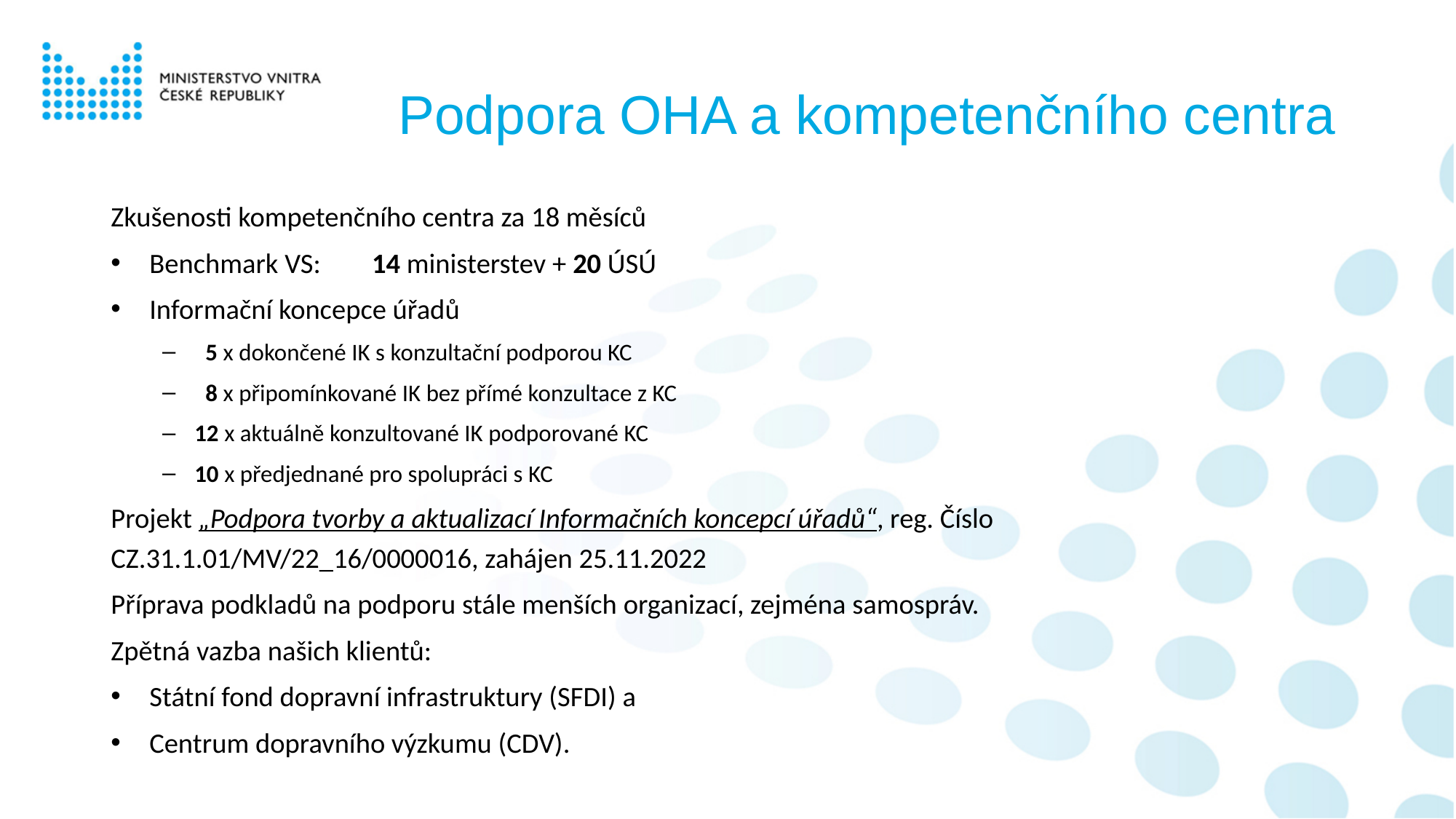

# Podpora OHA a kompetenčního centra
Zkušenosti kompetenčního centra za 18 měsíců
Benchmark VS: 	 14 ministerstev + 20 ÚSÚ
Informační koncepce úřadů
  5 x dokončené IK s konzultační podporou KC
  8 x připomínkované IK bez přímé konzultace z KC
12 x aktuálně konzultované IK podporované KC
10 x předjednané pro spolupráci s KC
Projekt „Podpora tvorby a aktualizací Informačních koncepcí úřadů“, reg. Číslo CZ.31.1.01/MV/22_16/0000016, zahájen 25.11.2022
Příprava podkladů na podporu stále menších organizací, zejména samospráv.
Zpětná vazba našich klientů:
Státní fond dopravní infrastruktury (SFDI) a
Centrum dopravního výzkumu (CDV).